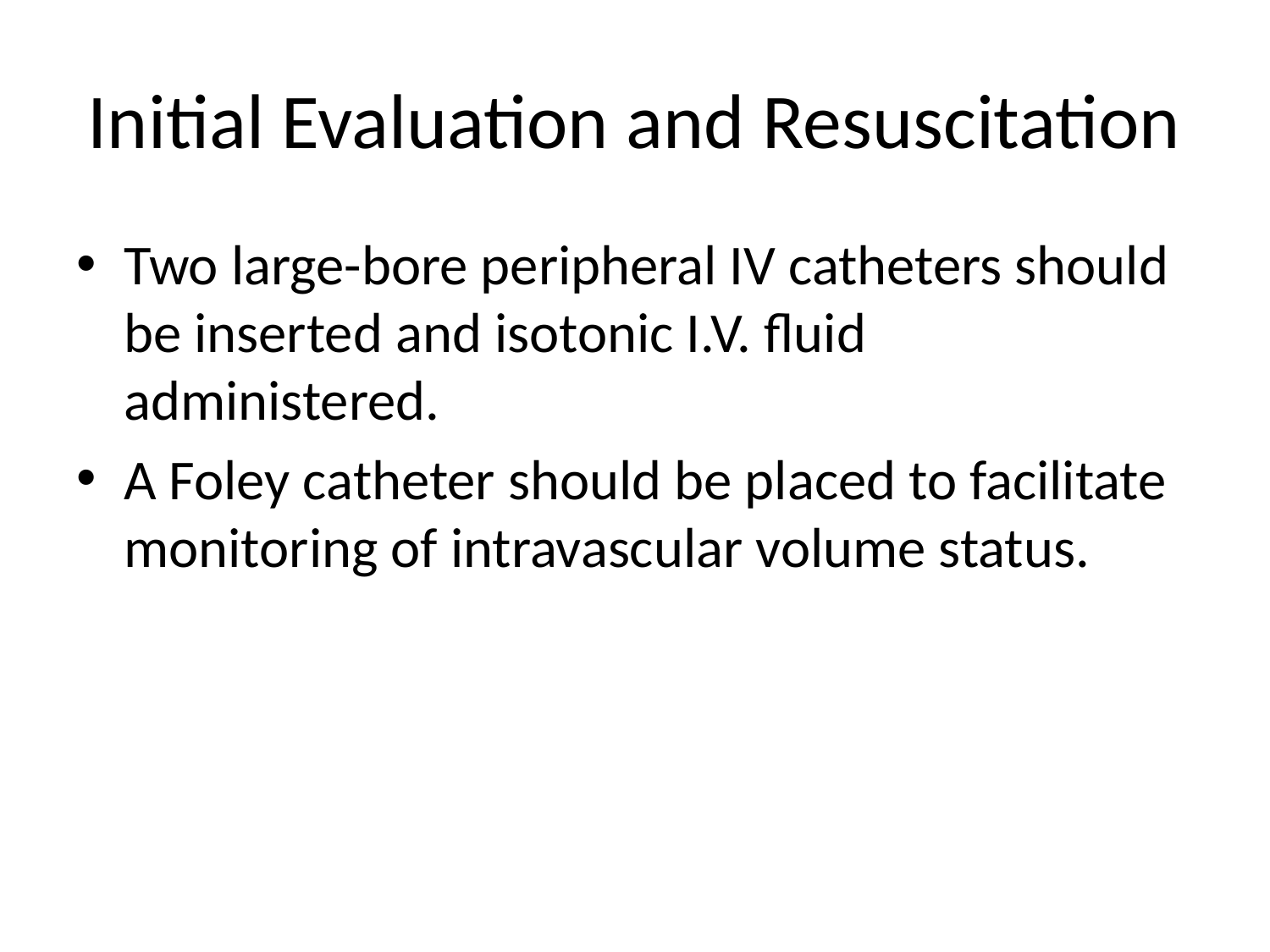

# Initial Evaluation and Resuscitation
Two large-bore peripheral IV catheters should be inserted and isotonic I.V. fluid administered.
A Foley catheter should be placed to facilitate monitoring of intravascular volume status.